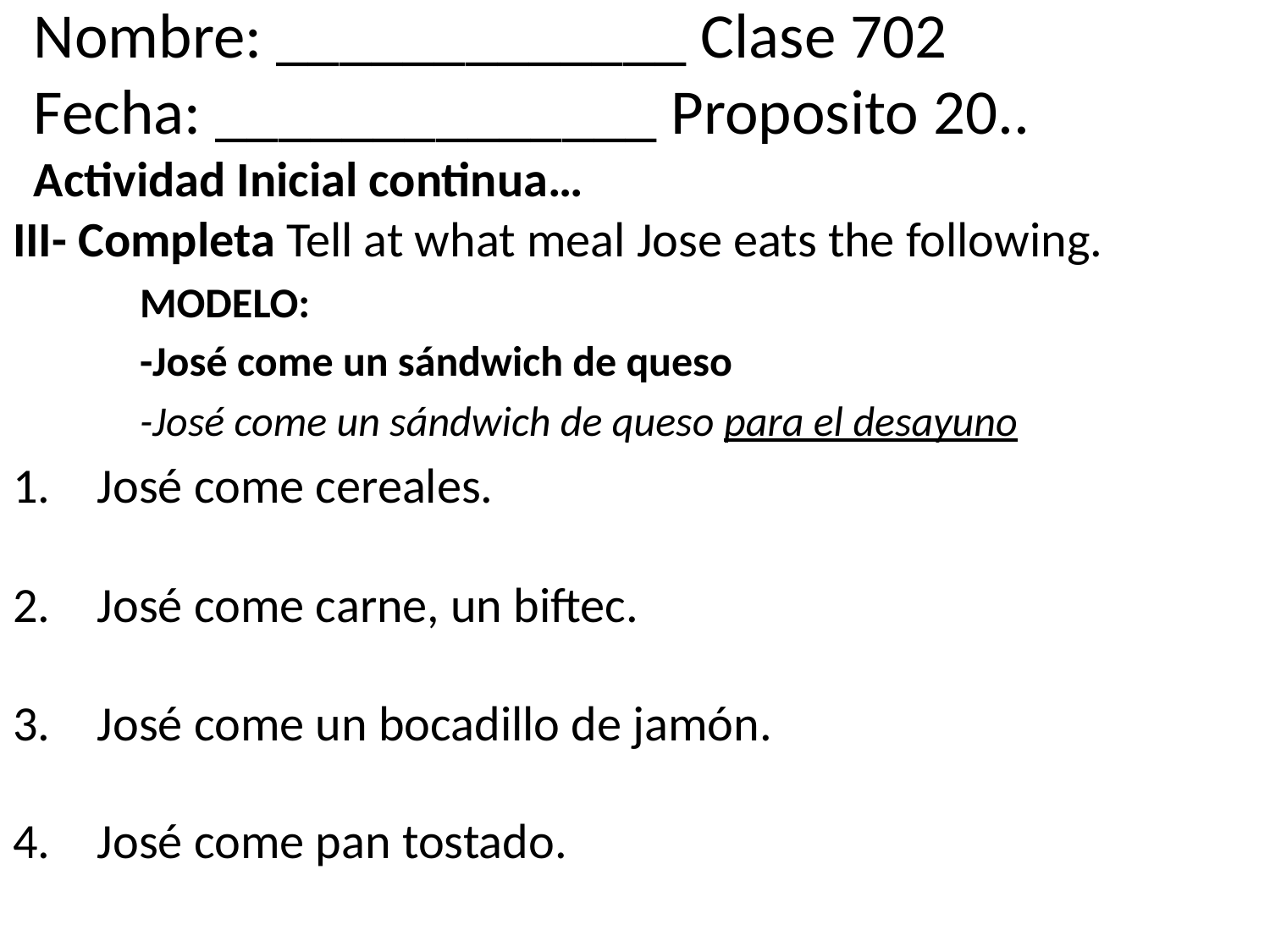

# Nombre: _____________ Clase 702 Fecha: ______________ Proposito 20.. Actividad Inicial continua…
III- Completa Tell at what meal Jose eats the following.
	MODELO:
	-José come un sándwich de queso
	-José come un sándwich de queso para el desayuno
José come cereales.

José come carne, un biftec.

José come un bocadillo de jamón.

José come pan tostado.